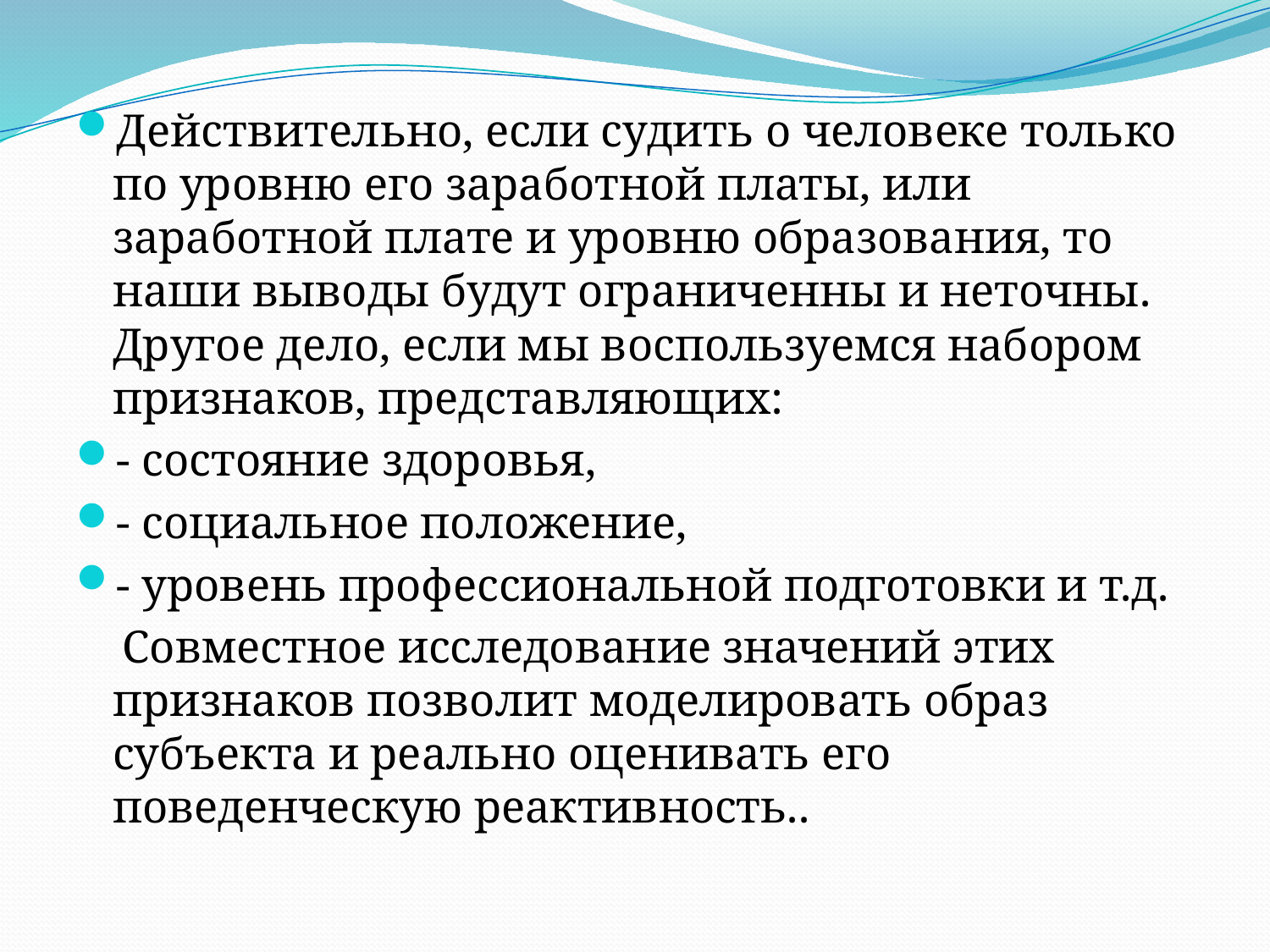

Действительно, если судить о человеке только по уровню его заработной платы, или заработной плате и уровню образования, то наши выводы будут ограниченны и неточны. Другое дело, если мы воспользуемся набором признаков, представляющих:
- состояние здоровья,
- социальное положение,
- уровень профессиональной подготовки и т.д.
    Совместное исследование значений этих признаков позволит моделировать образ субъекта и реально оценивать его поведенческую реактивность..